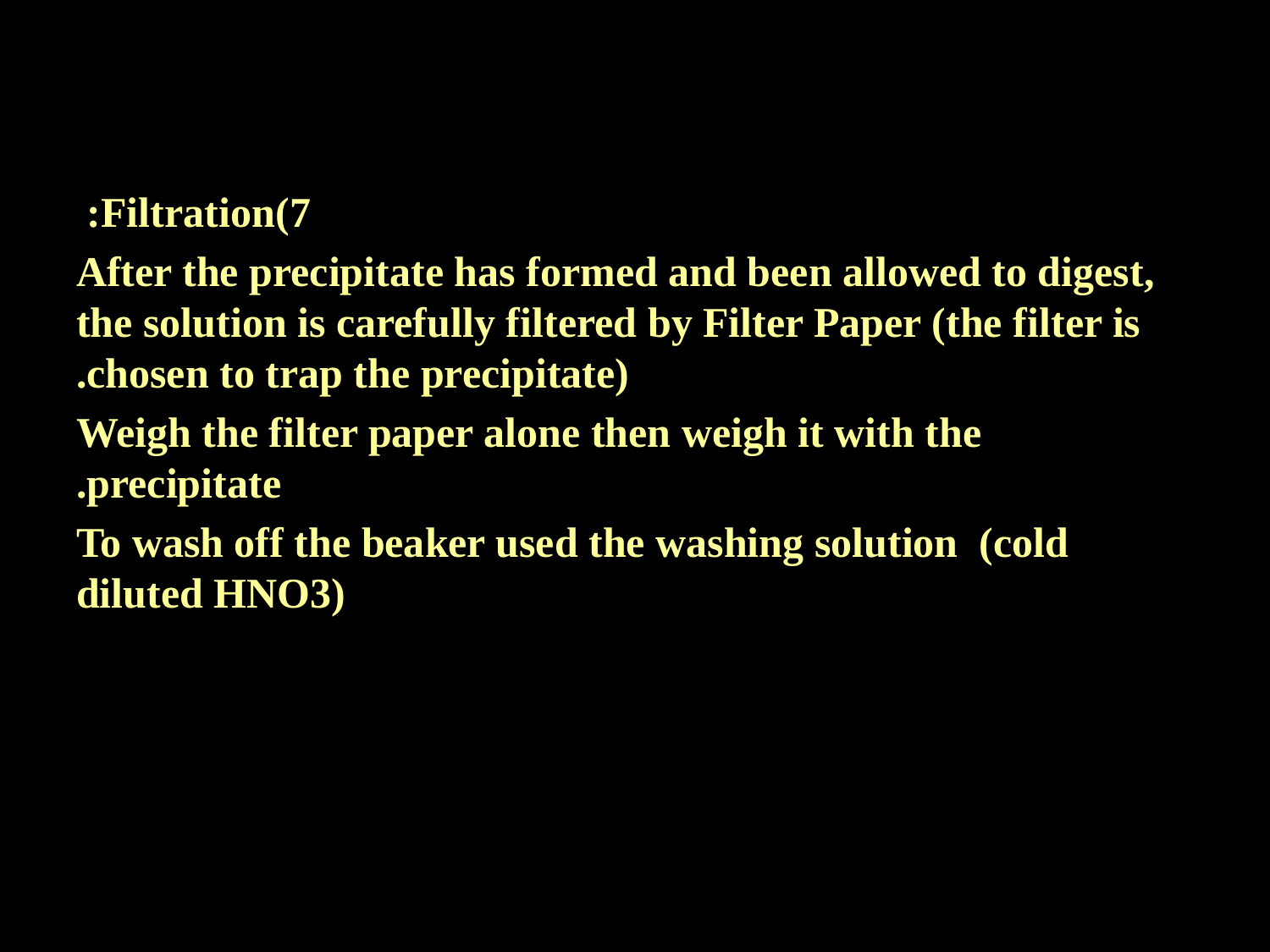

#

7)Filtration:
After the precipitate has formed and been allowed to digest, the solution is carefully filtered by Filter Paper (the filter is chosen to trap the precipitate).
Weigh the filter paper alone then weigh it with the precipitate.
To wash off the beaker used the washing solution  (cold diluted HNO3)